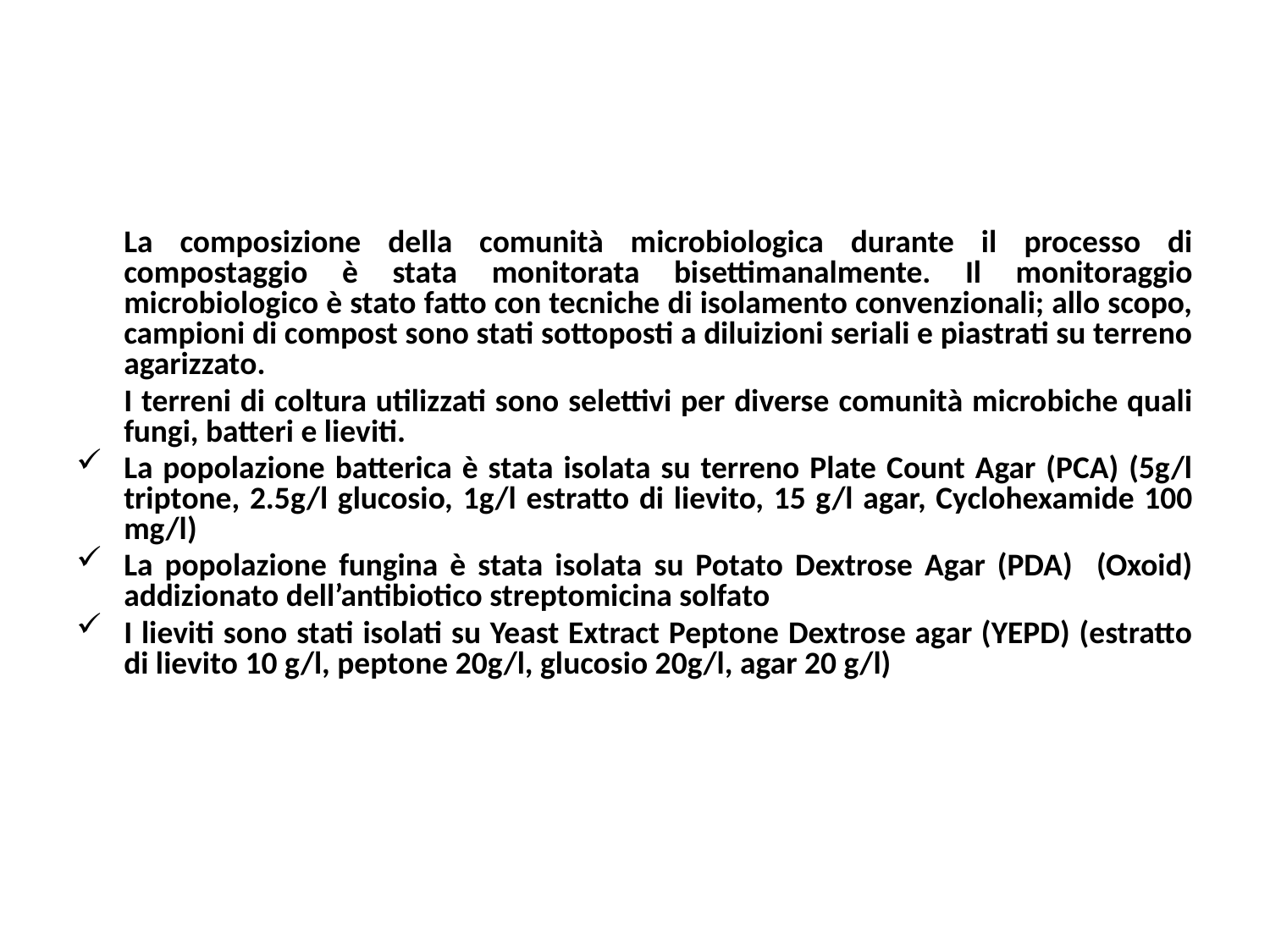

La composizione della comunità microbiologica durante il processo di compostaggio è stata monitorata bisettimanalmente. Il monitoraggio microbiologico è stato fatto con tecniche di isolamento convenzionali; allo scopo, campioni di compost sono stati sottoposti a diluizioni seriali e piastrati su terreno agarizzato.
	I terreni di coltura utilizzati sono selettivi per diverse comunità microbiche quali fungi, batteri e lieviti.
La popolazione batterica è stata isolata su terreno Plate Count Agar (PCA) (5g/l triptone, 2.5g/l glucosio, 1g/l estratto di lievito, 15 g/l agar, Cyclohexamide 100 mg/l)
La popolazione fungina è stata isolata su Potato Dextrose Agar (PDA)  (Oxoid) addizionato dell’antibiotico streptomicina solfato
I lieviti sono stati isolati su Yeast Extract Peptone Dextrose agar (YEPD) (estratto di lievito 10 g/l, peptone 20g/l, glucosio 20g/l, agar 20 g/l)